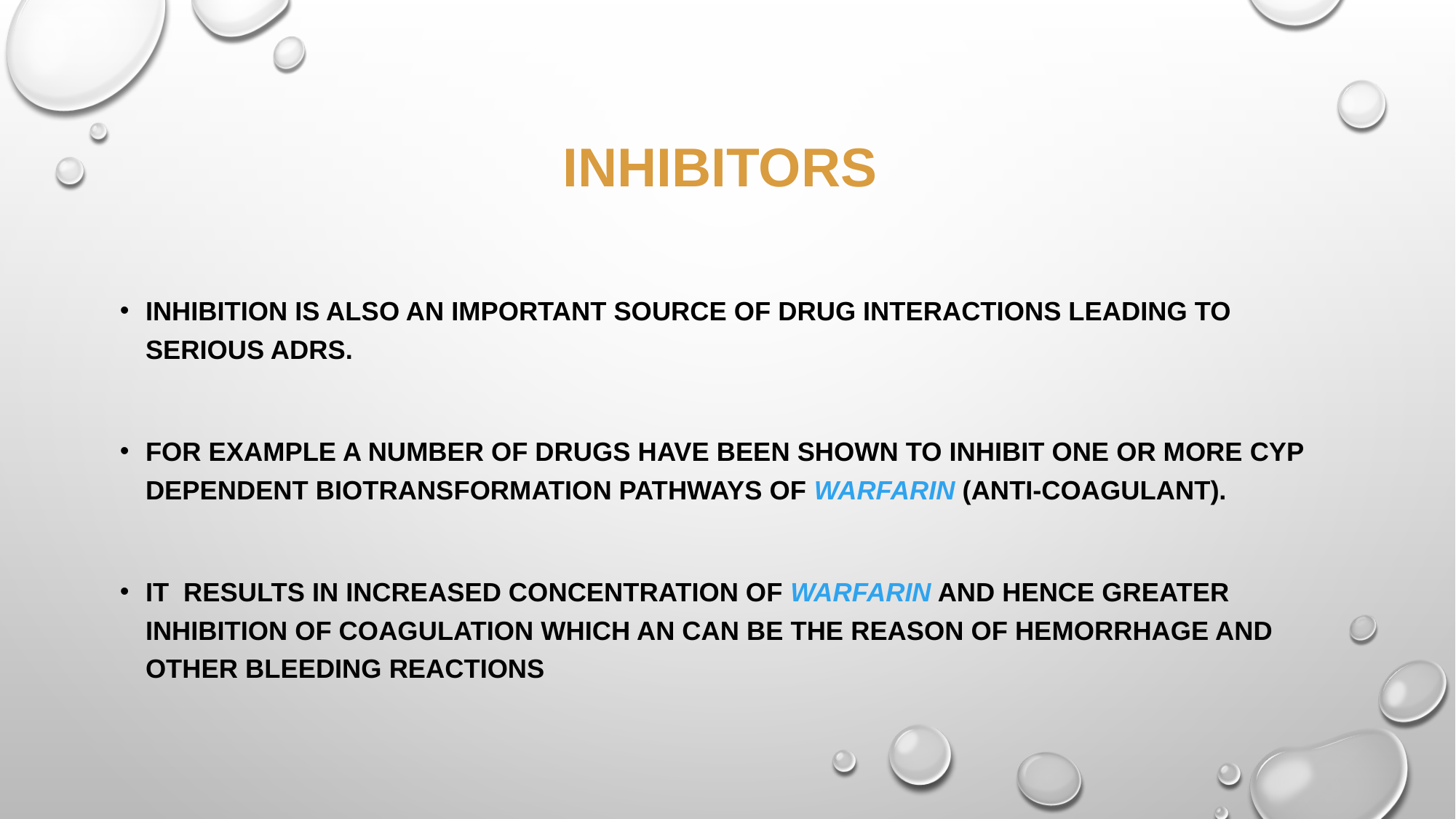

# Inhibitors
Inhibition is also an important source of drug interactions leading to serious ADRs.

For example a number of drugs have been shown to inhibit one or more CYP dependent biotransformation pathways of WARFARIN (anti-coagulant).

It  results in increased concentration of WARFARIN and hence greater inhibition of coagulation which an can be the reason of hemorrhage and other bleeding reactions